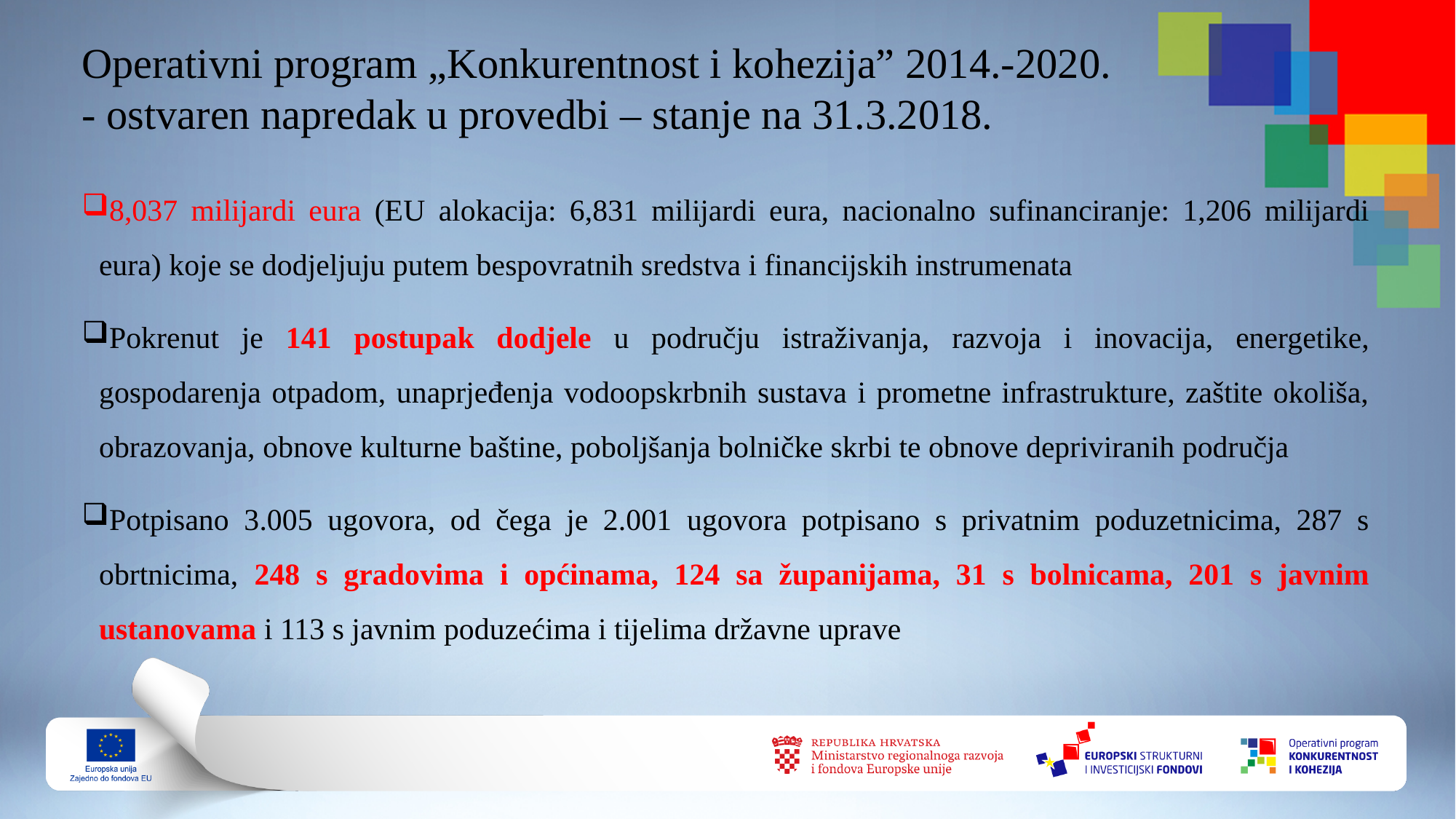

# Operativni program „Konkurentnost i kohezija” 2014.-2020. - ostvaren napredak u provedbi – stanje na 31.3.2018.
8,037 milijardi eura (EU alokacija: 6,831 milijardi eura, nacionalno sufinanciranje: 1,206 milijardi eura) koje se dodjeljuju putem bespovratnih sredstva i financijskih instrumenata
Pokrenut je 141 postupak dodjele u području istraživanja, razvoja i inovacija, energetike, gospodarenja otpadom, unaprjeđenja vodoopskrbnih sustava i prometne infrastrukture, zaštite okoliša, obrazovanja, obnove kulturne baštine, poboljšanja bolničke skrbi te obnove depriviranih područja
Potpisano 3.005 ugovora, od čega je 2.001 ugovora potpisano s privatnim poduzetnicima, 287 s obrtnicima, 248 s gradovima i općinama, 124 sa županijama, 31 s bolnicama, 201 s javnim ustanovama i 113 s javnim poduzećima i tijelima državne uprave